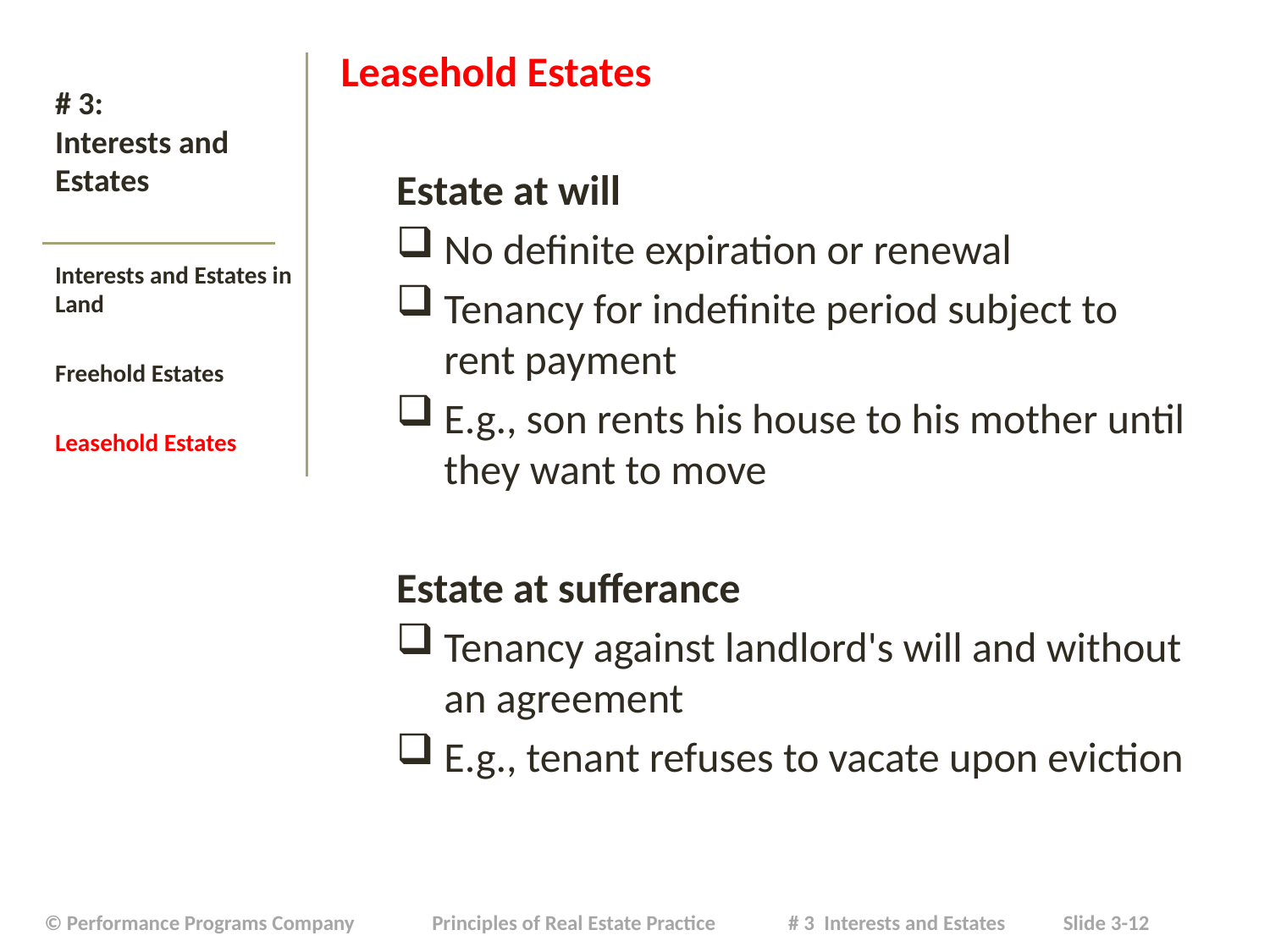

# # 3: Interests and Estates
Leasehold Estates

Estate at will
No definite expiration or renewal
Tenancy for indefinite period subject to rent payment
E.g., son rents his house to his mother until they want to move

Estate at sufferance
Tenancy against landlord's will and without an agreement
E.g., tenant refuses to vacate upon eviction

Interests and Estates in Land

Freehold Estates

Leasehold Estates

| © Performance Programs Company Principles of Real Estate Practice # 3 Interests and Estates Slide 3-12 |
| --- |